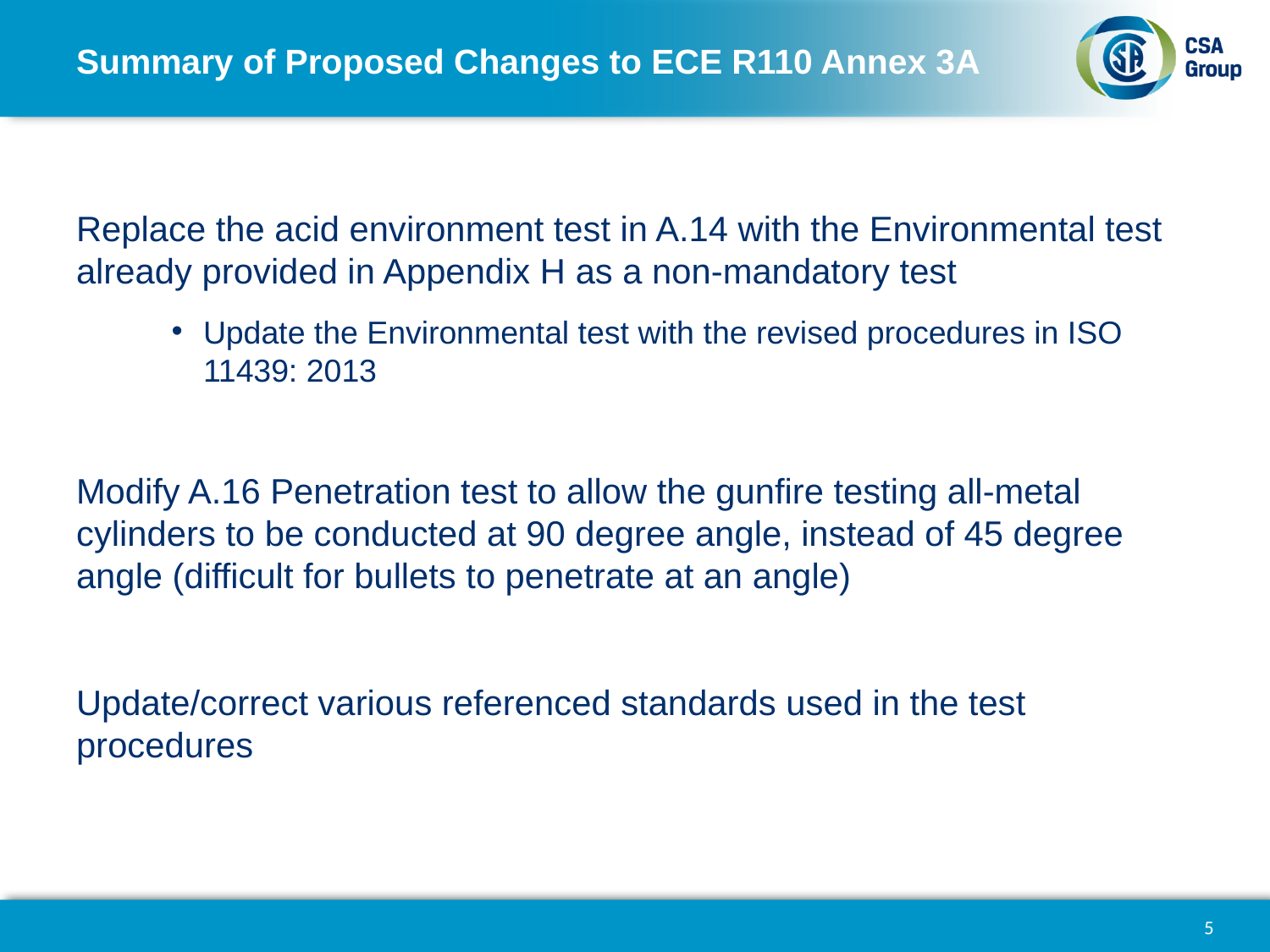

# Summary of Proposed Changes to ECE R110 Annex 3A

Replace the acid environment test in A.14 with the Environmental test already provided in Appendix H as a non-mandatory test
Update the Environmental test with the revised procedures in ISO 11439: 2013

Modify A.16 Penetration test to allow the gunfire testing all-metal cylinders to be conducted at 90 degree angle, instead of 45 degree angle (difficult for bullets to penetrate at an angle)

Update/correct various referenced standards used in the test procedures
5